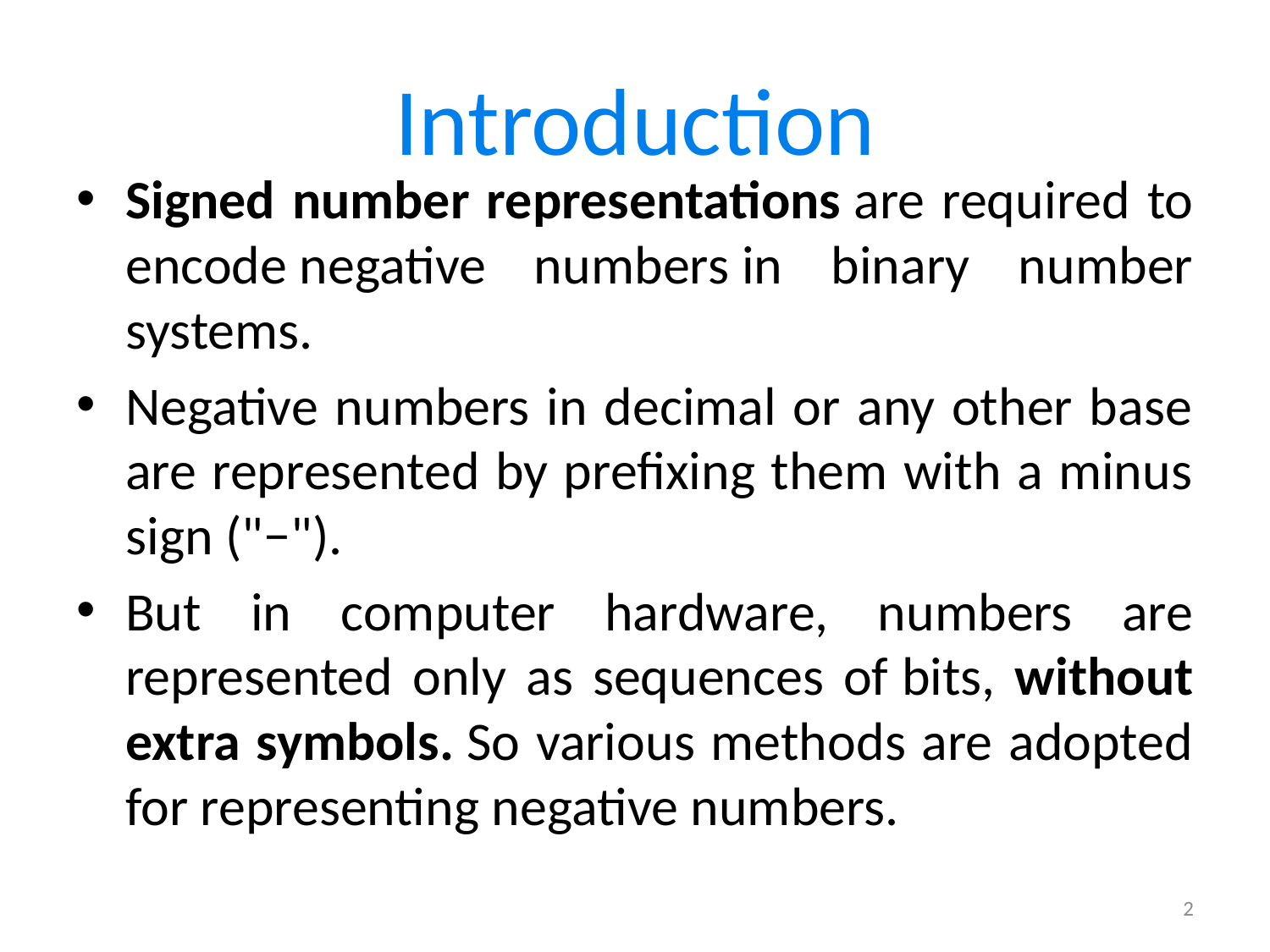

# Introduction
Signed number representations are required to encode negative numbers in binary number systems.
Negative numbers in decimal or any other base are represented by prefixing them with a minus sign ("−").
But in computer hardware, numbers are represented only as sequences of bits, without extra symbols. So various methods are adopted for representing negative numbers.
2